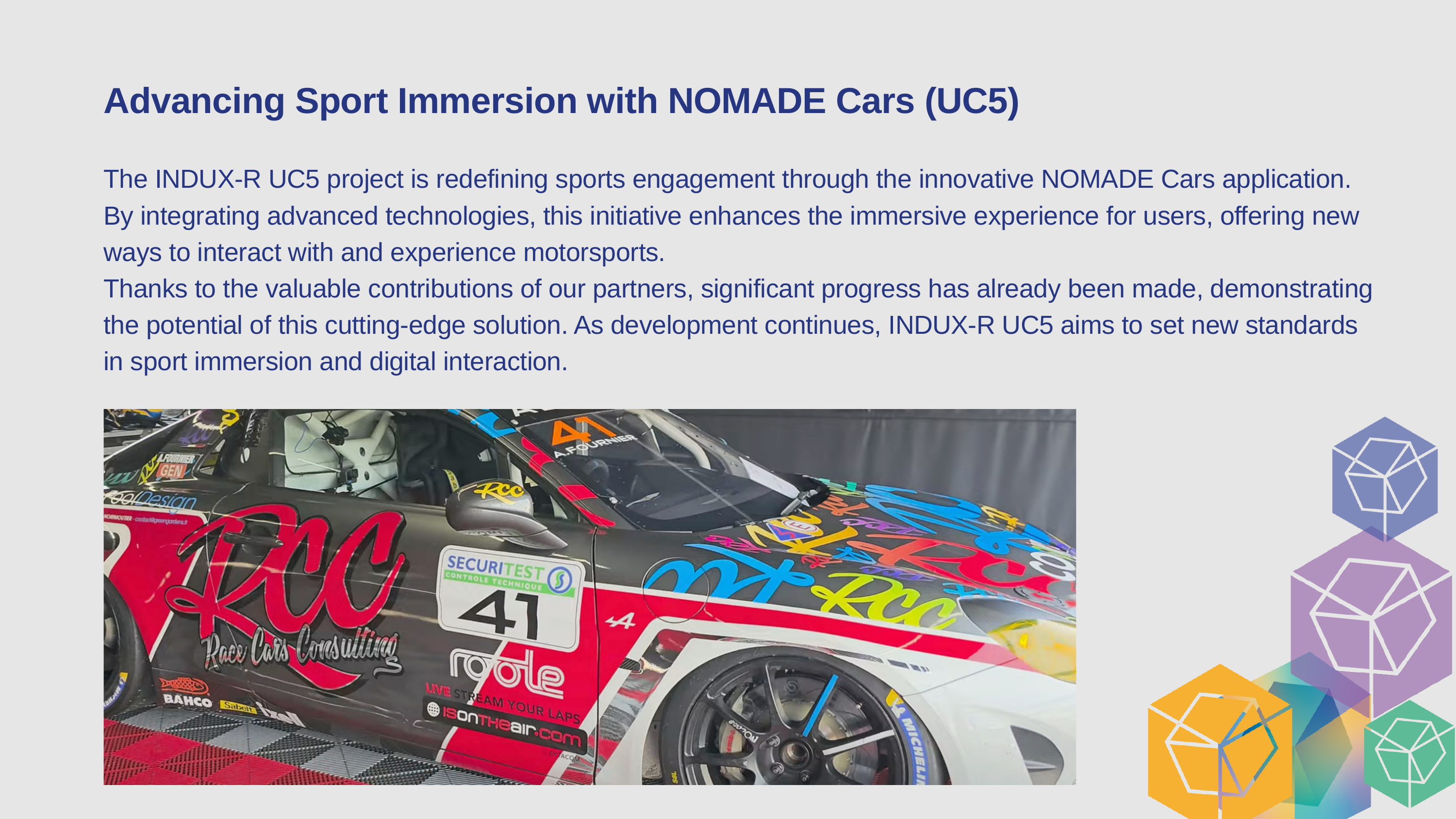

Advancing Sport Immersion with NOMADE Cars (UC5)

The INDUX-R UC5 project is redefining sports engagement through the innovative NOMADE Cars application. By integrating advanced technologies, this initiative enhances the immersive experience for users, offering new ways to interact with and experience motorsports.
Thanks to the valuable contributions of our partners, significant progress has already been made, demonstrating the potential of this cutting-edge solution. As development continues, INDUX-R UC5 aims to set new standards in sport immersion and digital interaction.